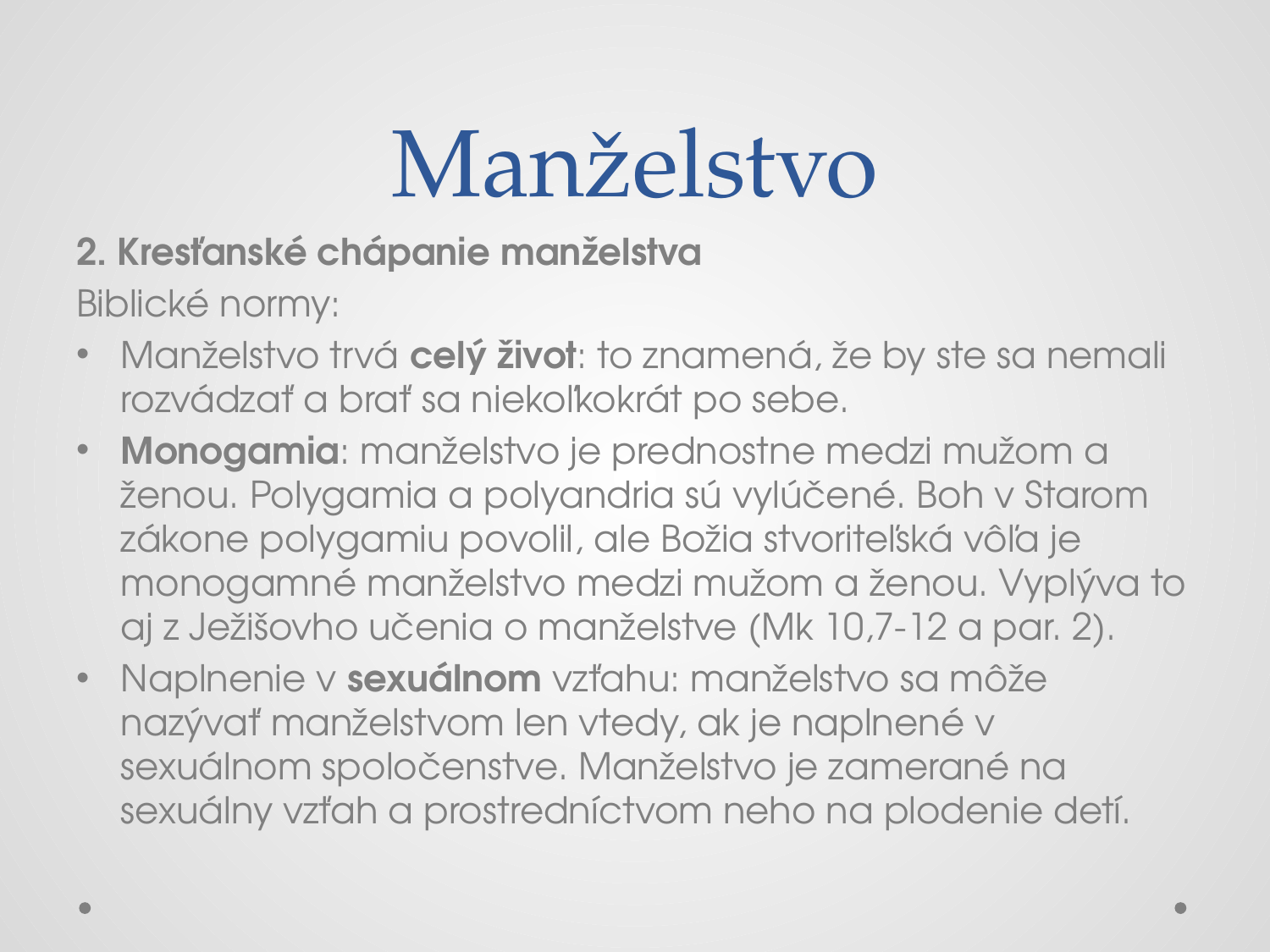

# Manželstvo
2. Kresťanské chápanie manželstva
Biblické normy:
Manželstvo trvá celý život: to znamená, že by ste sa nemali rozvádzať a brať sa niekoľkokrát po sebe.
Monogamia: manželstvo je prednostne medzi mužom a ženou. Polygamia a polyandria sú vylúčené. Boh v Starom zákone polygamiu povolil, ale Božia stvoriteľská vôľa je monogamné manželstvo medzi mužom a ženou. Vyplýva to aj z Ježišovho učenia o manželstve (Mk 10,7-12 a par. 2).
Naplnenie v sexuálnom vzťahu: manželstvo sa môže nazývať manželstvom len vtedy, ak je naplnené v sexuálnom spoločenstve. Manželstvo je zamerané na sexuálny vzťah a prostredníctvom neho na plodenie detí.